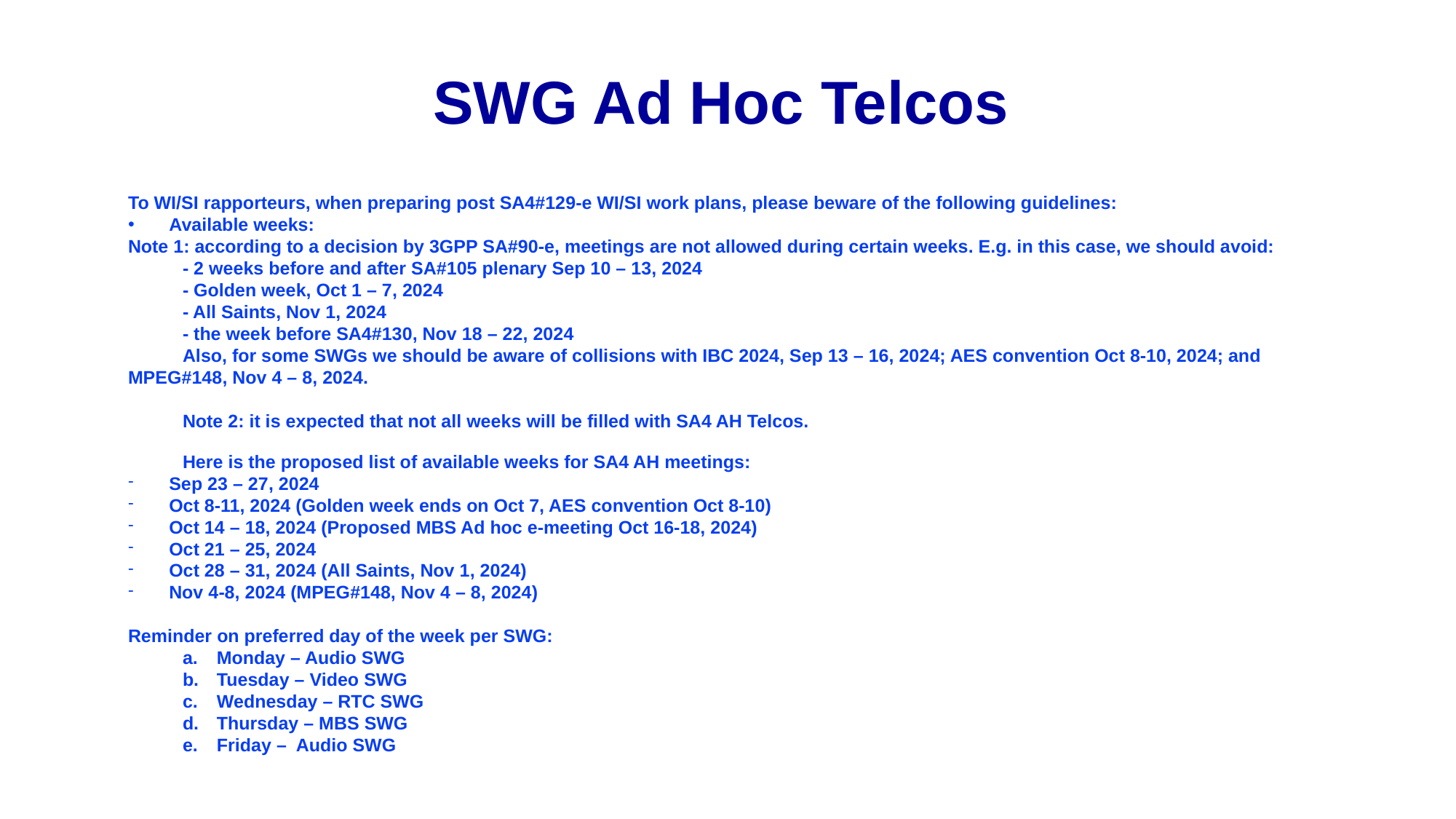

# SWG Ad Hoc Telcos

To WI/SI rapporteurs, when preparing post SA4#129-e WI/SI work plans, please beware of the following guidelines:
Available weeks:
Note 1: according to a decision by 3GPP SA#90-e, meetings are not allowed during certain weeks. E.g. in this case, we should avoid:
- 2 weeks before and after SA#105 plenary Sep 10 – 13, 2024
- Golden week, Oct 1 – 7, 2024
- All Saints, Nov 1, 2024
- the week before SA4#130, Nov 18 – 22, 2024
Also, for some SWGs we should be aware of collisions with IBC 2024, Sep 13 – 16, 2024; AES convention Oct 8-10, 2024; and MPEG#148, Nov 4 – 8, 2024.

Note 2: it is expected that not all weeks will be filled with SA4 AH Telcos.

Here is the proposed list of available weeks for SA4 AH meetings:
Sep 23 – 27, 2024
Oct 8-11, 2024 (Golden week ends on Oct 7, AES convention Oct 8-10)
Oct 14 – 18, 2024 (Proposed MBS Ad hoc e-meeting Oct 16-18, 2024)
Oct 21 – 25, 2024
Oct 28 – 31, 2024 (All Saints, Nov 1, 2024)
Nov 4-8, 2024 (MPEG#148, Nov 4 – 8, 2024)

Reminder on preferred day of the week per SWG:
Monday – Audio SWG
Tuesday – Video SWG
Wednesday – RTC SWG
Thursday – MBS SWG
Friday –  Audio SWG